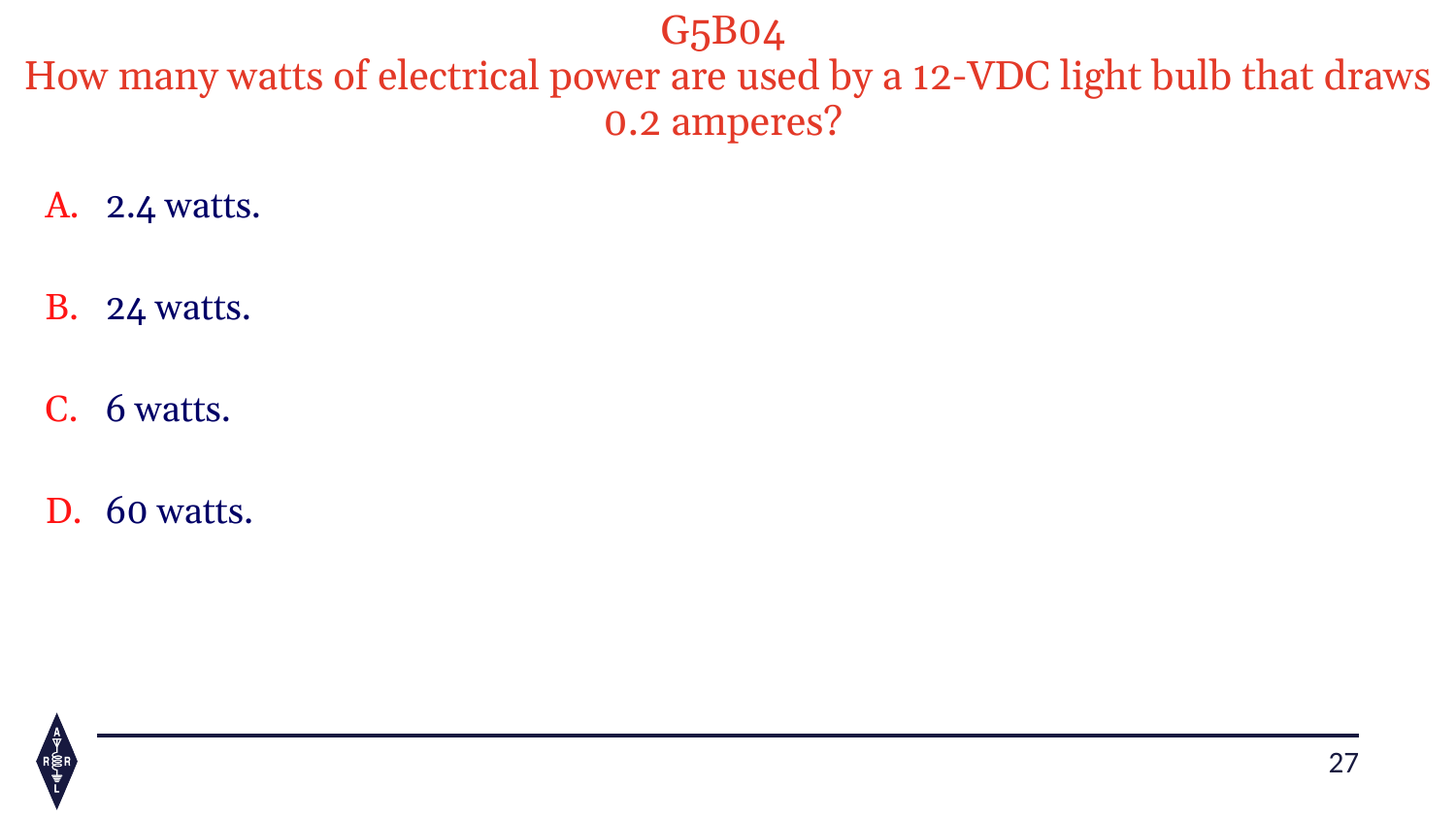

G5B04
How many watts of electrical power are used by a 12-VDC light bulb that draws 0.2 amperes?
2.4 watts.

24 watts.

6 watts.

60 watts.
27